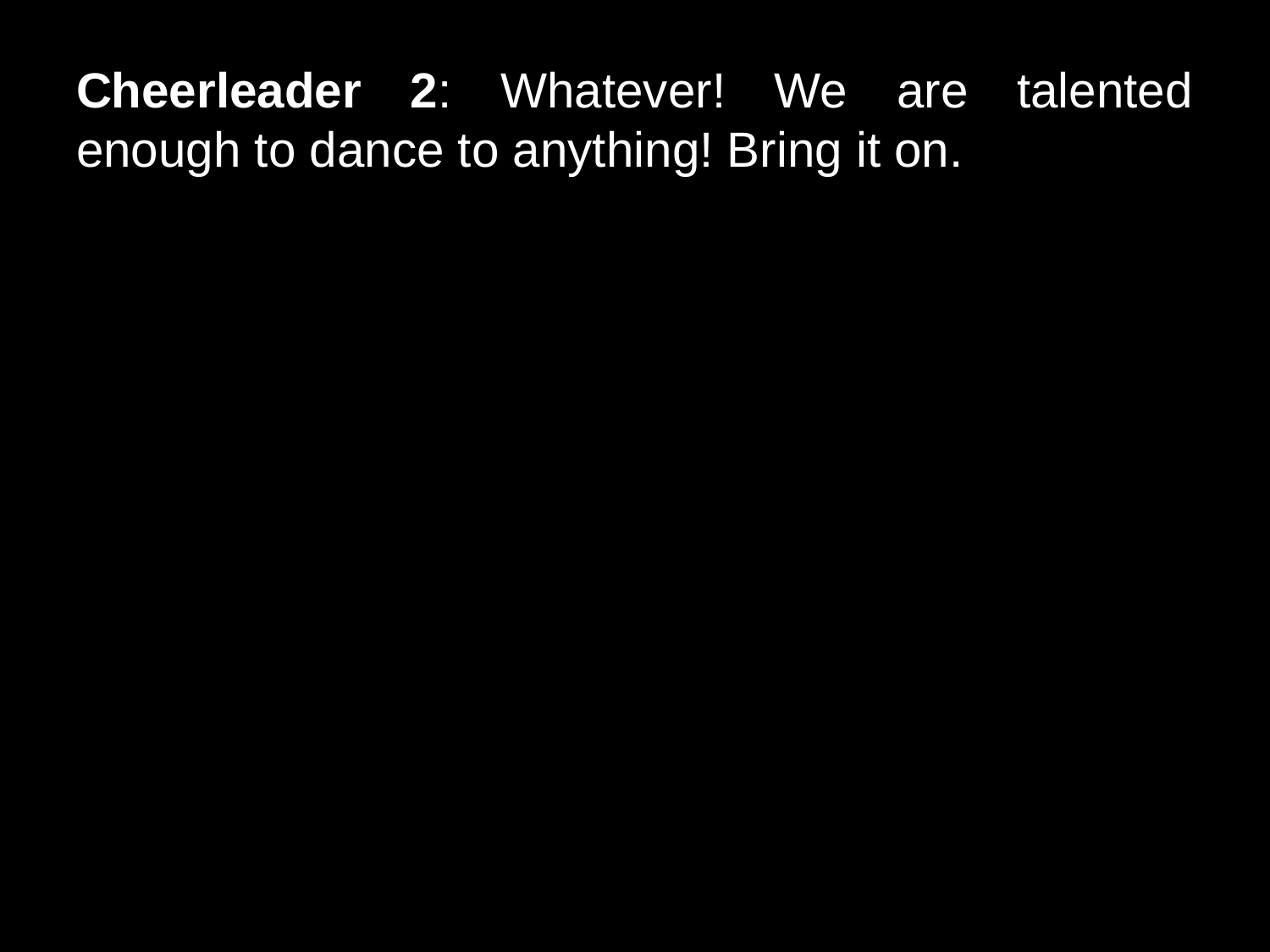

# Cheerleader 2: Whatever! We are talented enough to dance to anything! Bring it on.